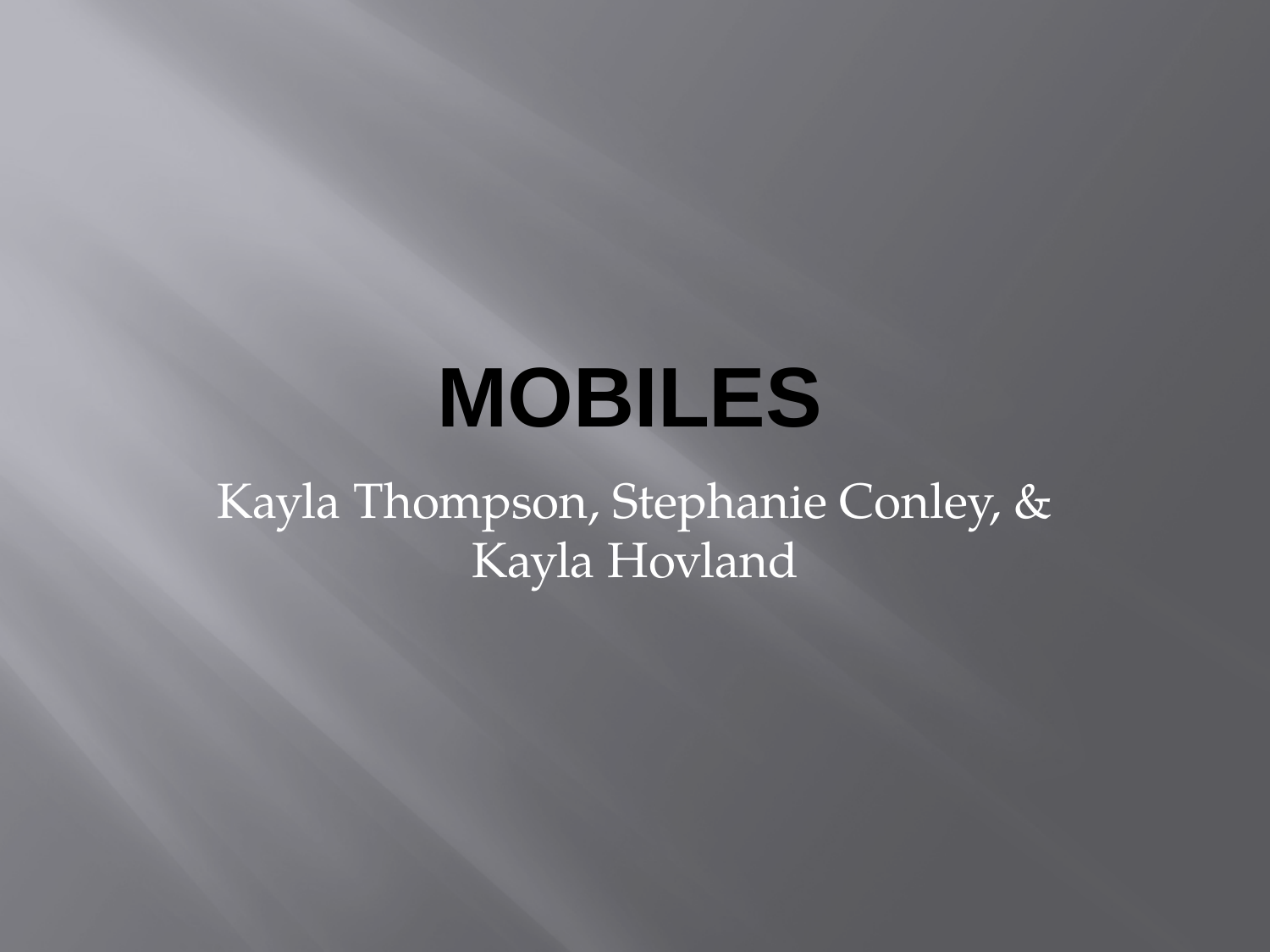

# Mobiles
Kayla Thompson, Stephanie Conley, & Kayla Hovland